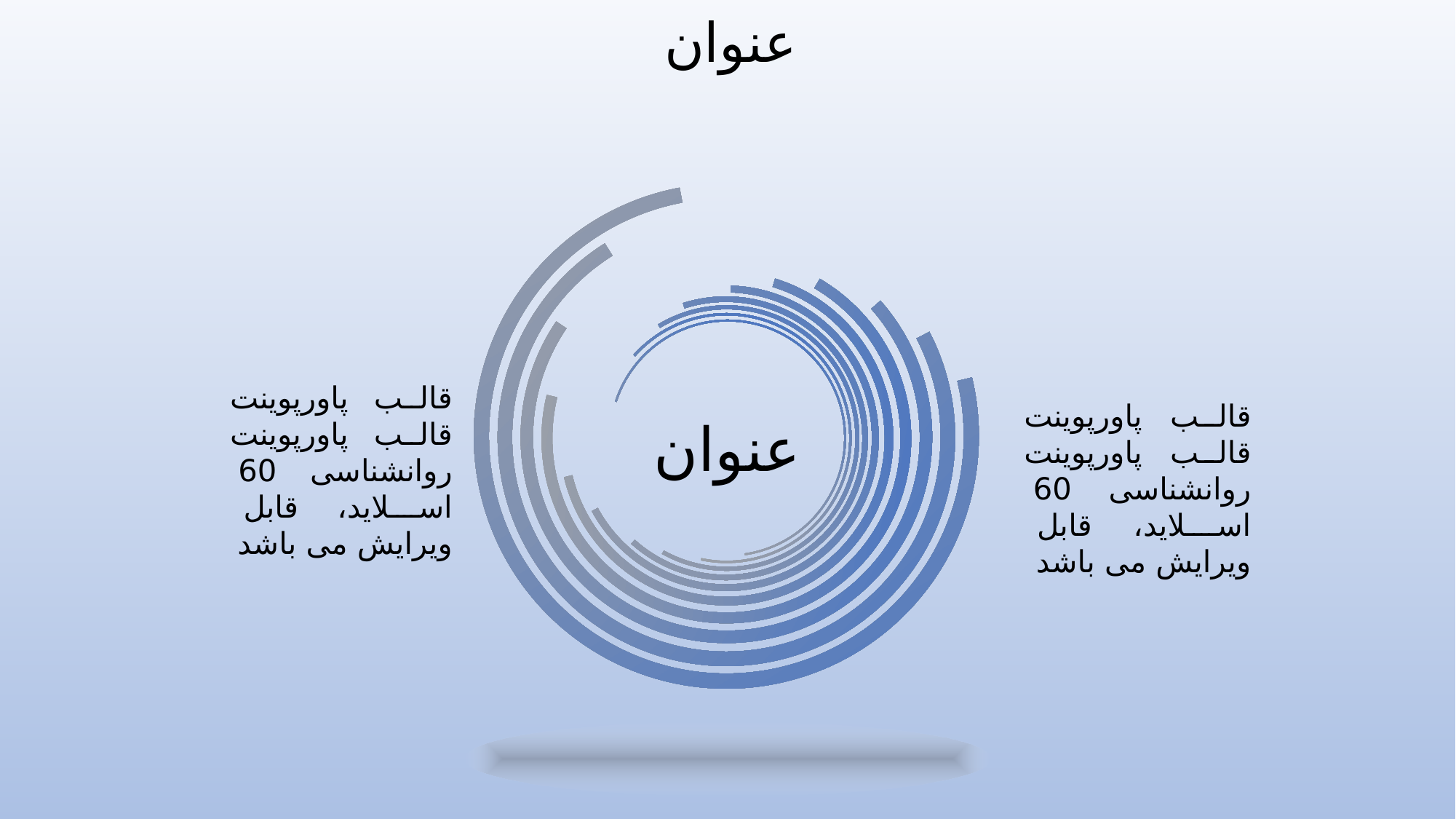

عنوان

قالب پاورپوينت قالب پاورپوینت روانشناسی 60 اسلاید، قابل ویرایش می باشد
قالب پاورپوينت قالب پاورپوینت روانشناسی 60 اسلاید، قابل ویرایش می باشد
عنوان